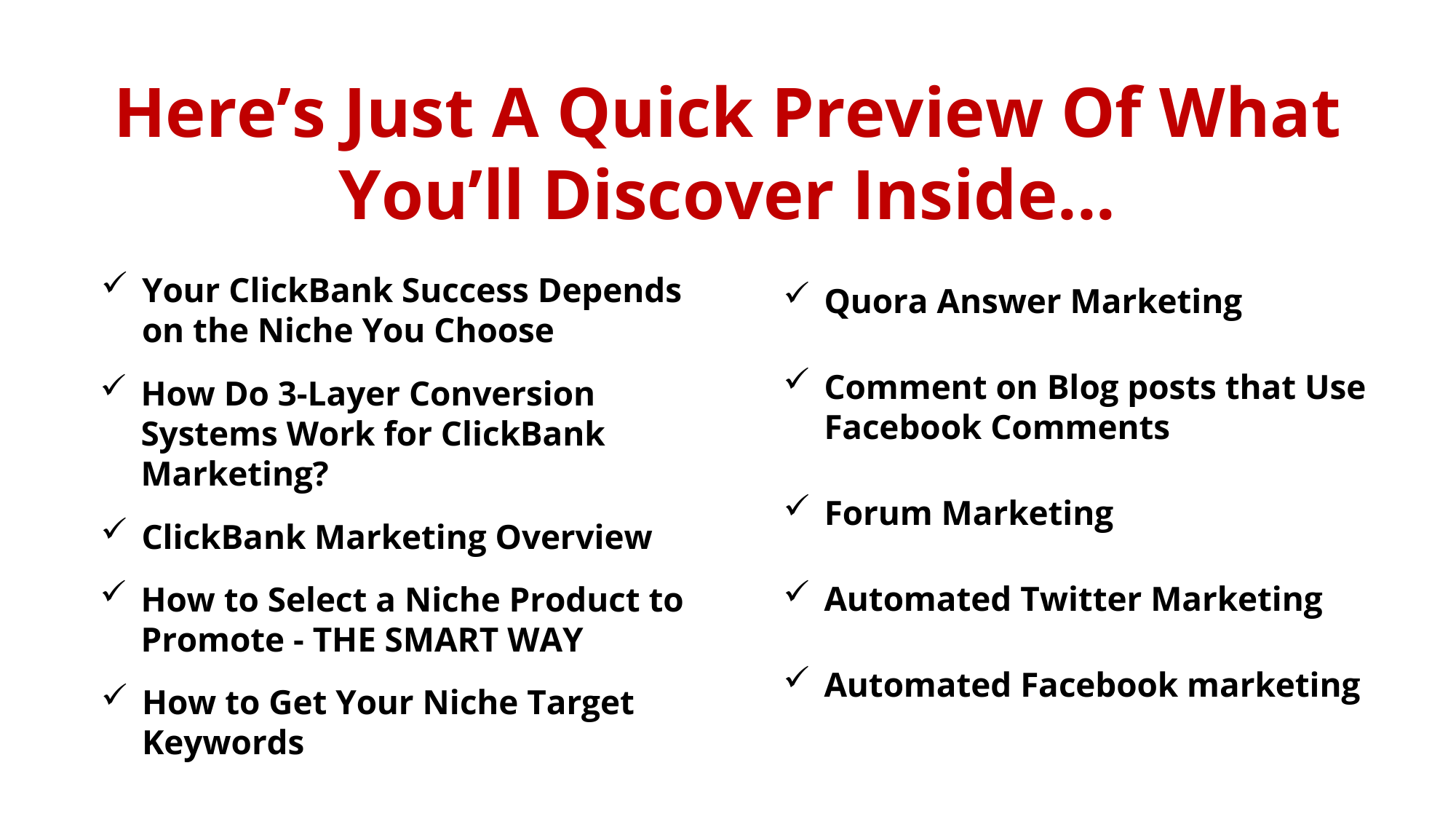

Here’s Just A Quick Preview Of What You’ll Discover Inside...
Your ClickBank Success Depends on the Niche You Choose
Quora Answer Marketing
Comment on Blog posts that Use Facebook Comments
How Do 3-Layer Conversion Systems Work for ClickBank Marketing?
Forum Marketing
ClickBank Marketing Overview
Automated Twitter Marketing
How to Select a Niche Product to Promote - THE SMART WAY
Automated Facebook marketing
How to Get Your Niche Target Keywords